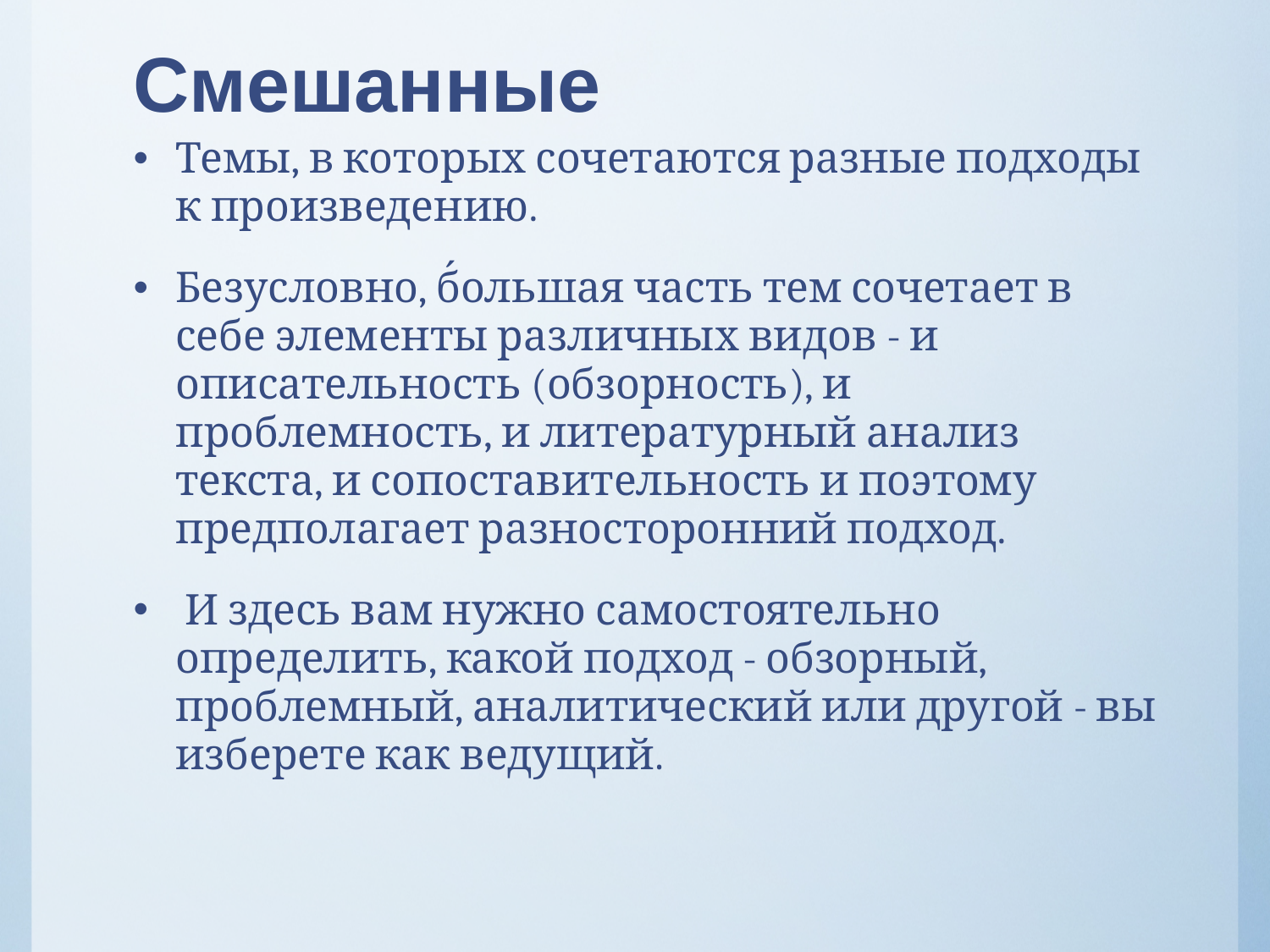

# Смешанные
Темы, в которых сочетаются разные подходы к произведению.
Безусловно, б́ольшая часть тем сочетает в себе элементы различных видов - и описательность (обзорность), и проблемность, и литературный анализ текста, и сопоставительность и поэтому предполагает разносторонний подход.
 И здесь вам нужно самостоятельно определить, какой подход - обзорный, проблемный, аналитический или другой - вы изберете как ведущий.